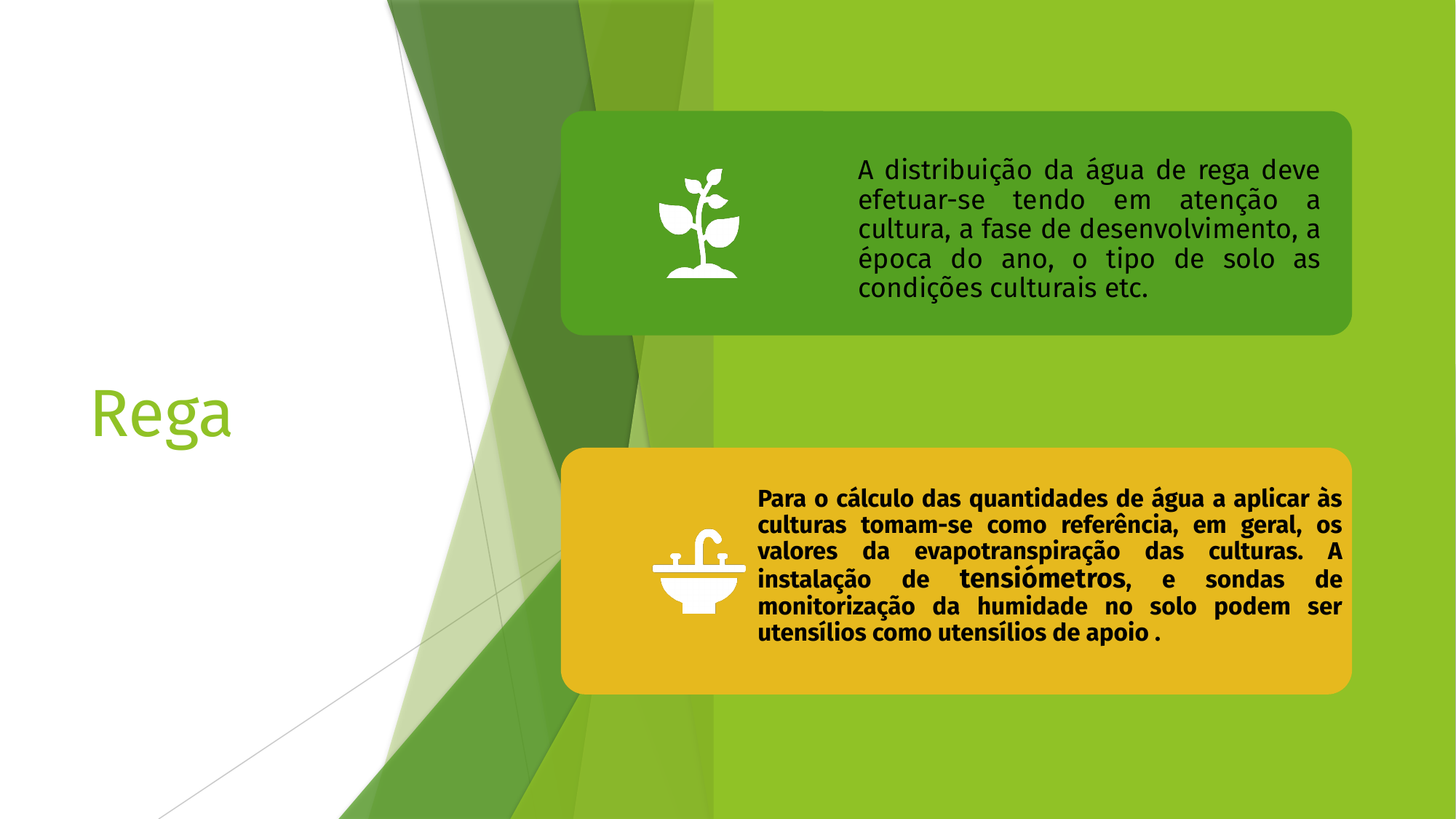

A distribuição da água de rega deve efetuar-se tendo em atenção a cultura, a fase de desenvolvimento, a época do ano, o tipo de solo as condições culturais etc.
Para o cálculo das quantidades de água a aplicar às culturas tomam-se como referência, em geral, os valores da evapotranspiração das culturas. A instalação de tensiómetros, e sondas de monitorização da humidade no solo podem ser utensílios como utensílios de apoio .
# Rega